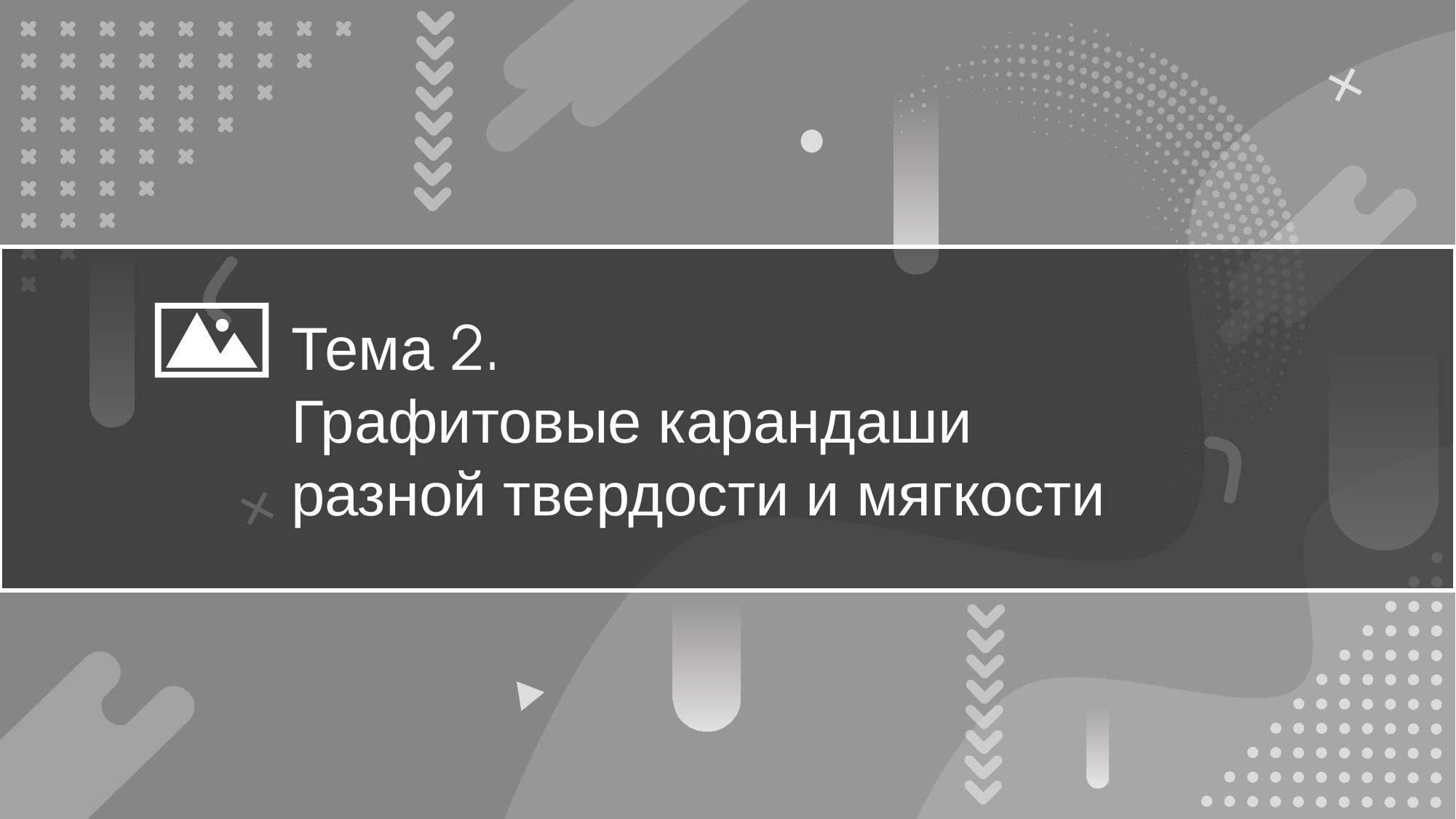

Тема 2.
Графитовые карандаши
разной твердости и мягкости